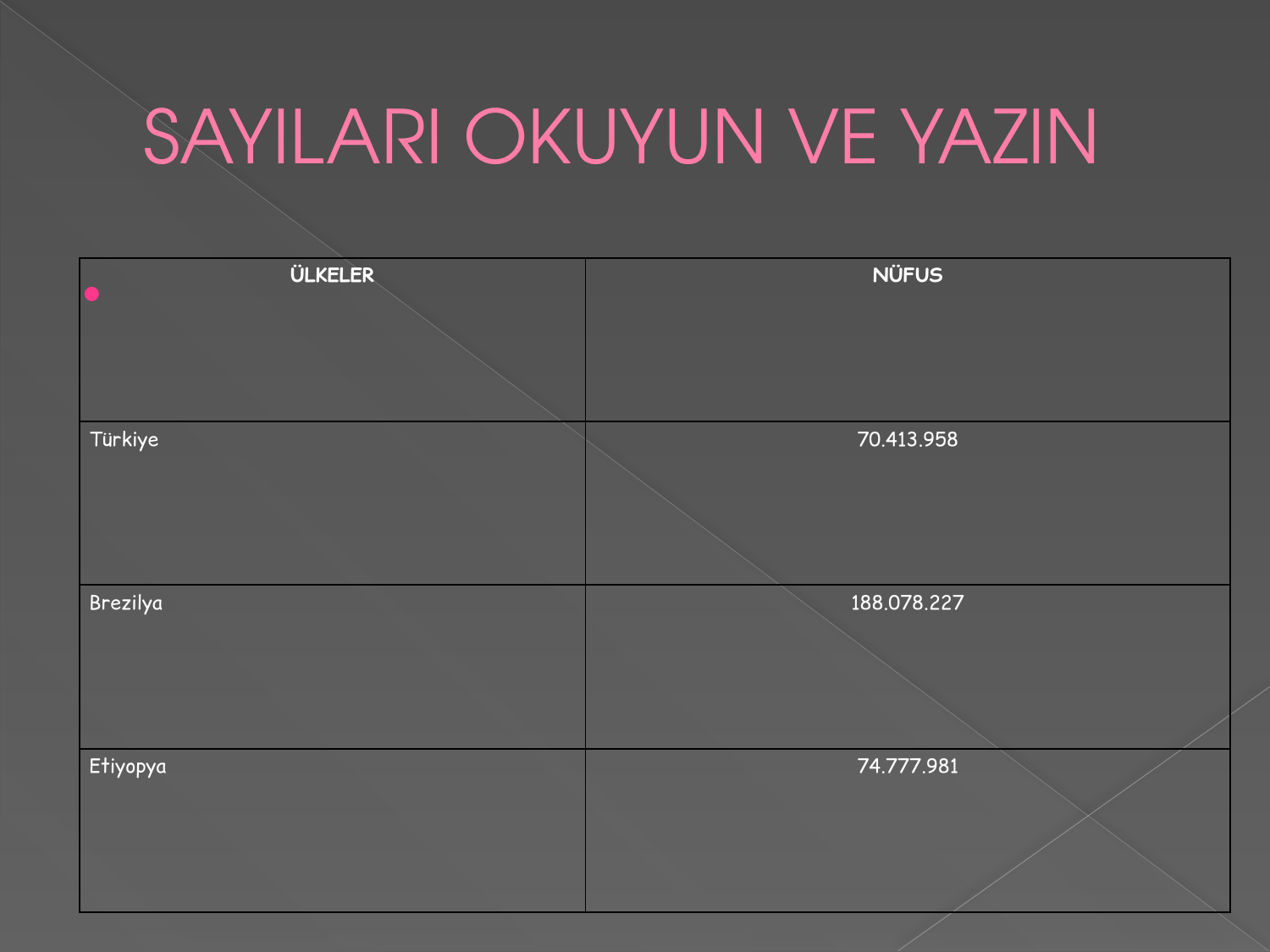

# SAYILARI OKUYUN VE YAZIN
| ÜLKELER | NÜFUS |
| --- | --- |
| Türkiye | 70.413.958 |
| Brezilya | 188.078.227 |
| Etiyopya | 74.777.981 |